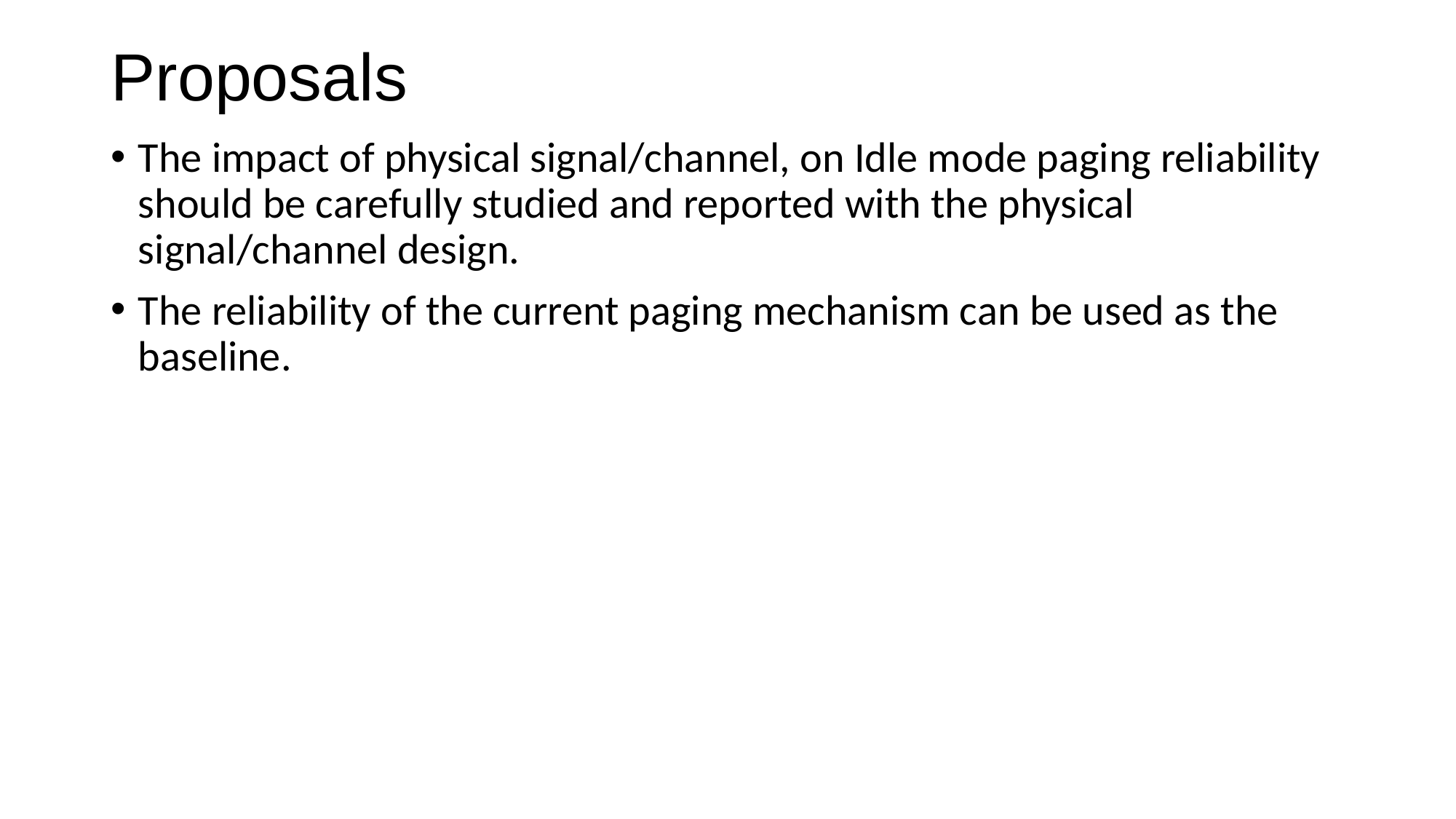

# Proposals
The impact of physical signal/channel, on Idle mode paging reliability should be carefully studied and reported with the physical signal/channel design.
The reliability of the current paging mechanism can be used as the baseline.